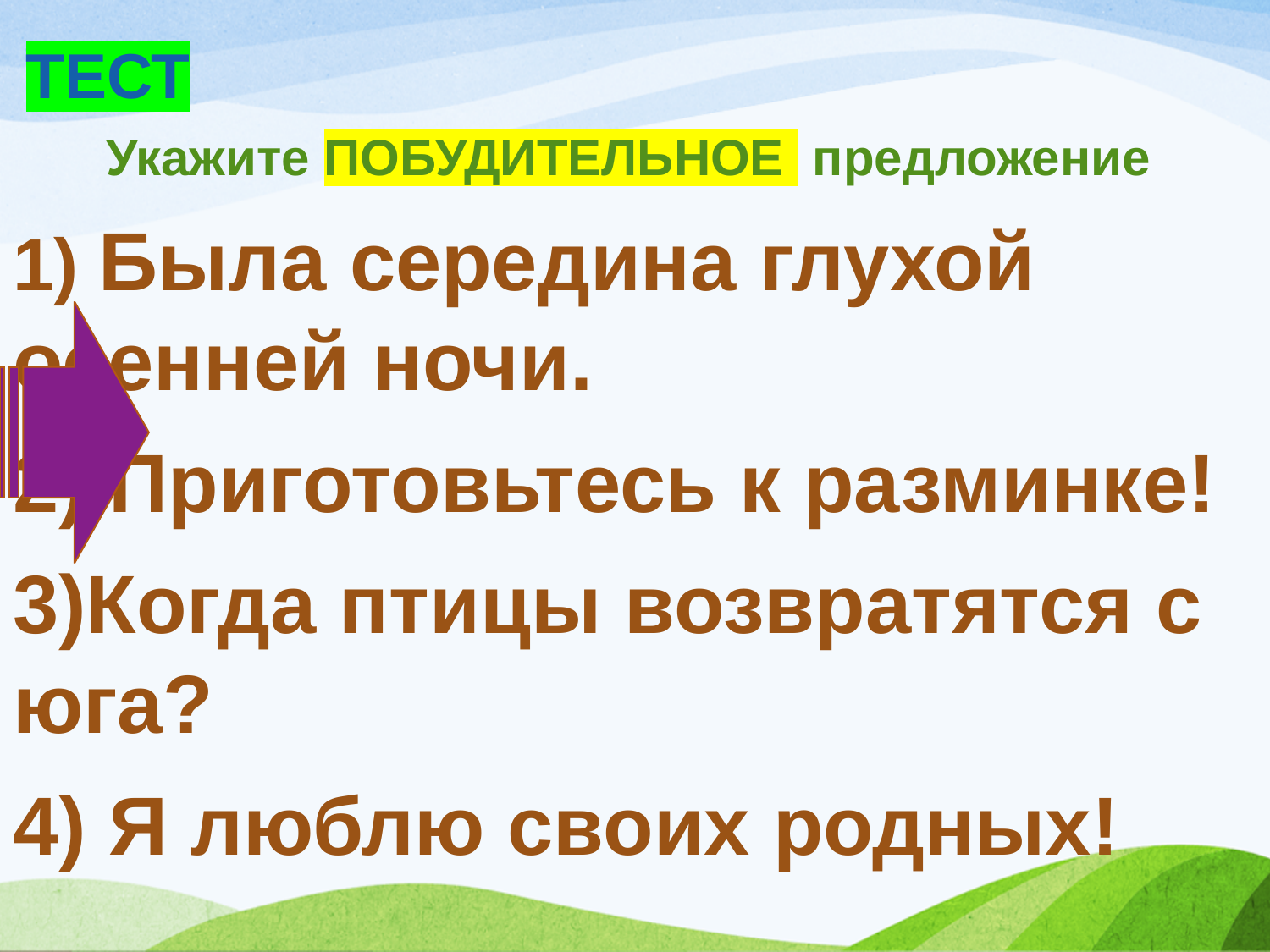

# ТЕСТ
Укажите ПОБУДИТЕЛЬНОЕ  предложение
1) Была середина глухой осенней ночи.
2) Приготовьтесь к разминке!
3)Когда птицы возвратятся с юга?
4) Я люблю своих родных!